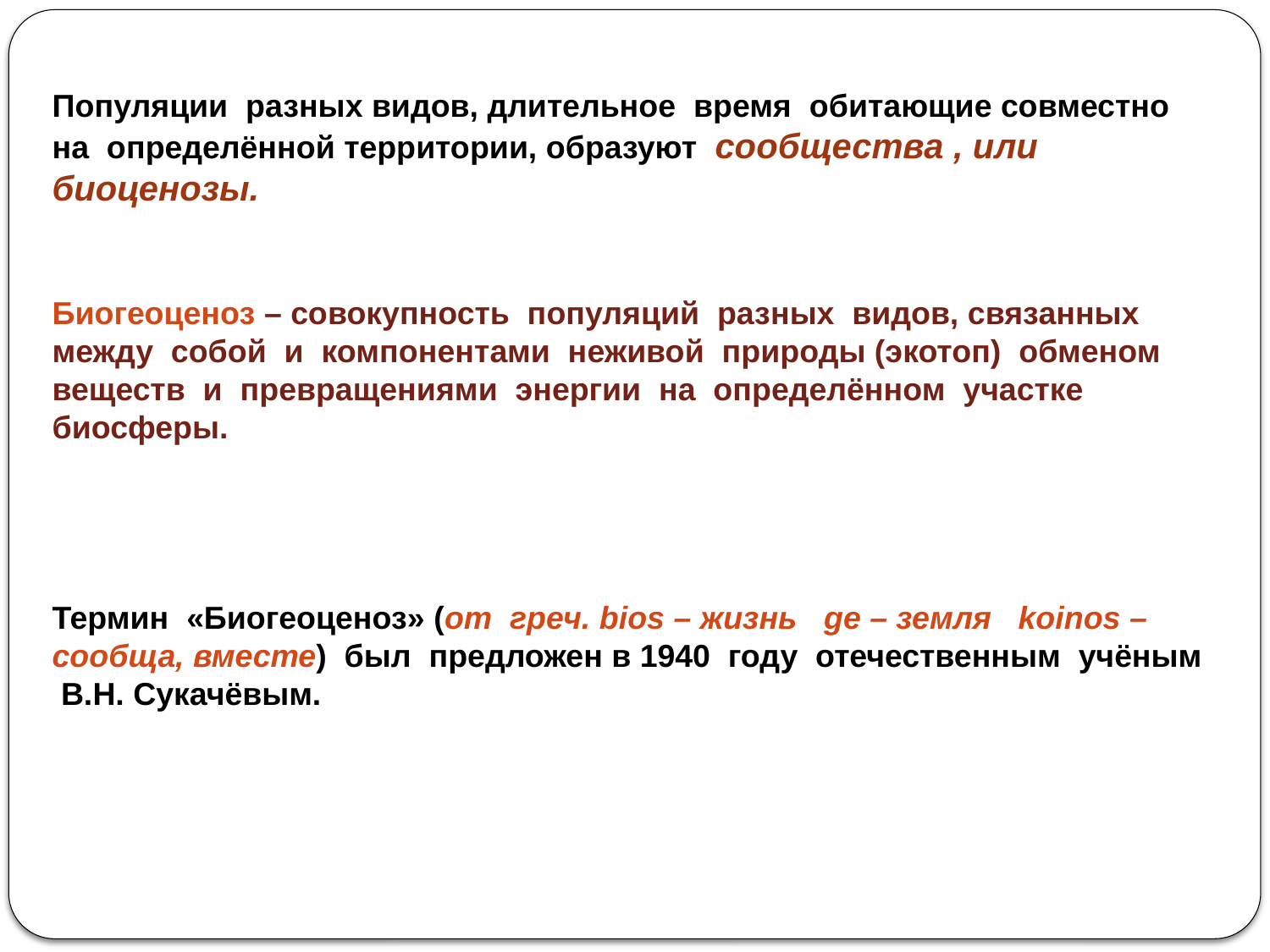

Популяции  разных видов, длительное  время  обитающие совместно  на  определённой территории, образуют  сообщества , или  биоценозы.

Биогеоценоз – совокупность  популяций  разных  видов, связанных  между  собой  и  компонентами  неживой  природы (экотоп)  обменом  веществ  и  превращениями  энергии  на  определённом  участке  биосферы.

Термин  «Биогеоценоз» (от  греч. bios – жизнь   ge – земля   koinos – сообща, вместе)  был  предложен в 1940  году  отечественным  учёным
 В.Н. Сукачёвым.